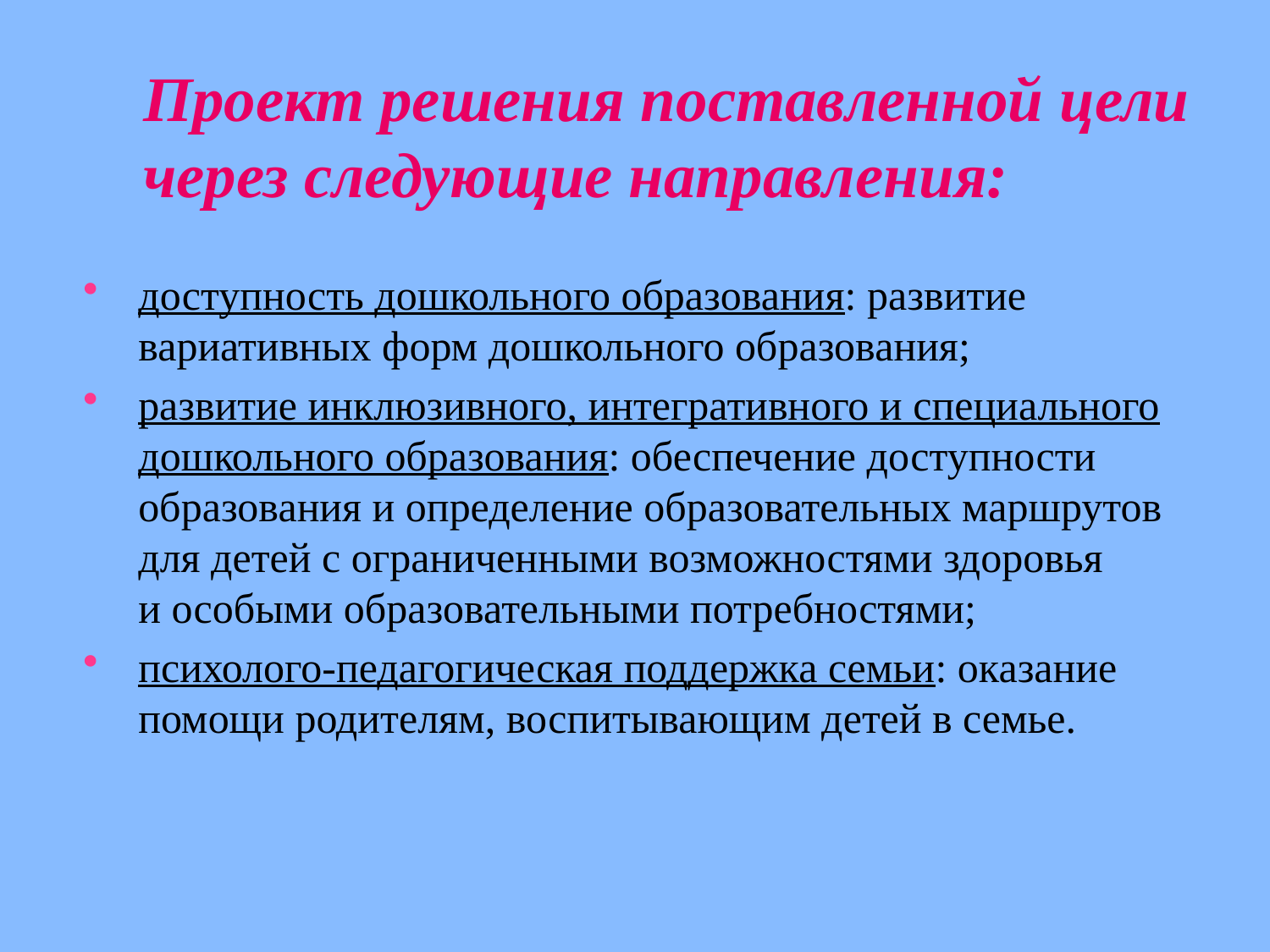

# Проект решения поставленной цели через следующие направления:
доступность дошкольного образования: развитие вариативных форм дошкольного образования;
развитие инклюзивного, интегративного и специального дошкольного образования: обеспечение доступности образования и определение образовательных маршрутов для детей с ограниченными возможностями здоровья и особыми образовательными потребностями;
психолого-педагогическая поддержка семьи: оказание помощи родителям, воспитывающим детей в семье.